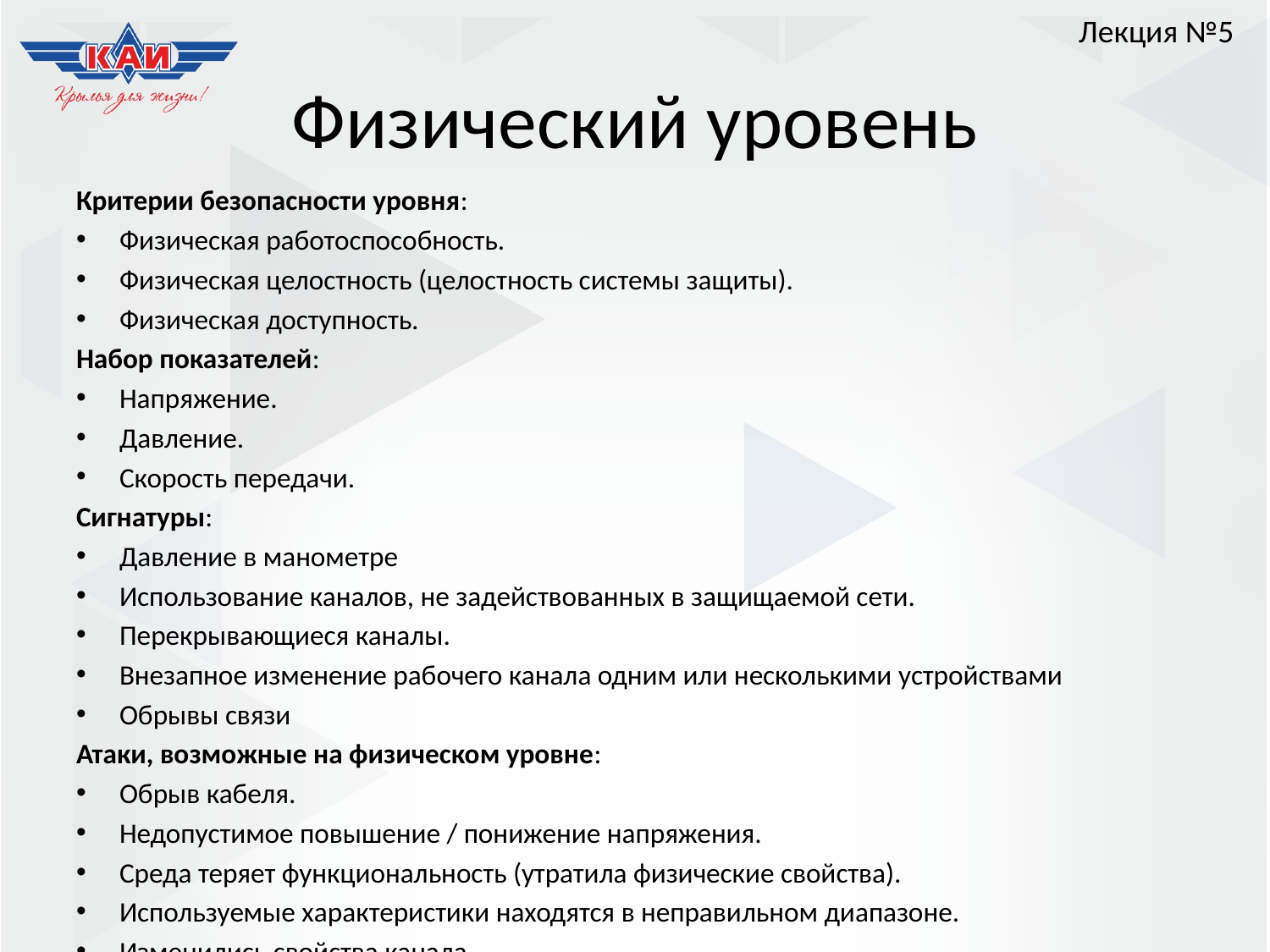

Лекция №5
# Физический уровень
Критерии безопасности уровня:
Физическая работоспособность.
Физическая целостность (целостность системы защиты).
Физическая доступность.
Набор показателей:
Напряжение.
Давление.
Скорость передачи.
Сигнатуры:
Давление в манометре
Использование каналов, не задействованных в защищаемой сети.
Перекрывающиеся каналы.
Внезапное изменение рабочего канала одним или несколькими устройствами
Обрывы связи
Атаки, возможные на физическом уровне:
Обрыв кабеля.
Недопустимое повышение / понижение напряжения.
Среда теряет функциональность (утратила физические свойства).
Используемые характеристики находятся в неправильном диапазоне.
Изменились свойства канала